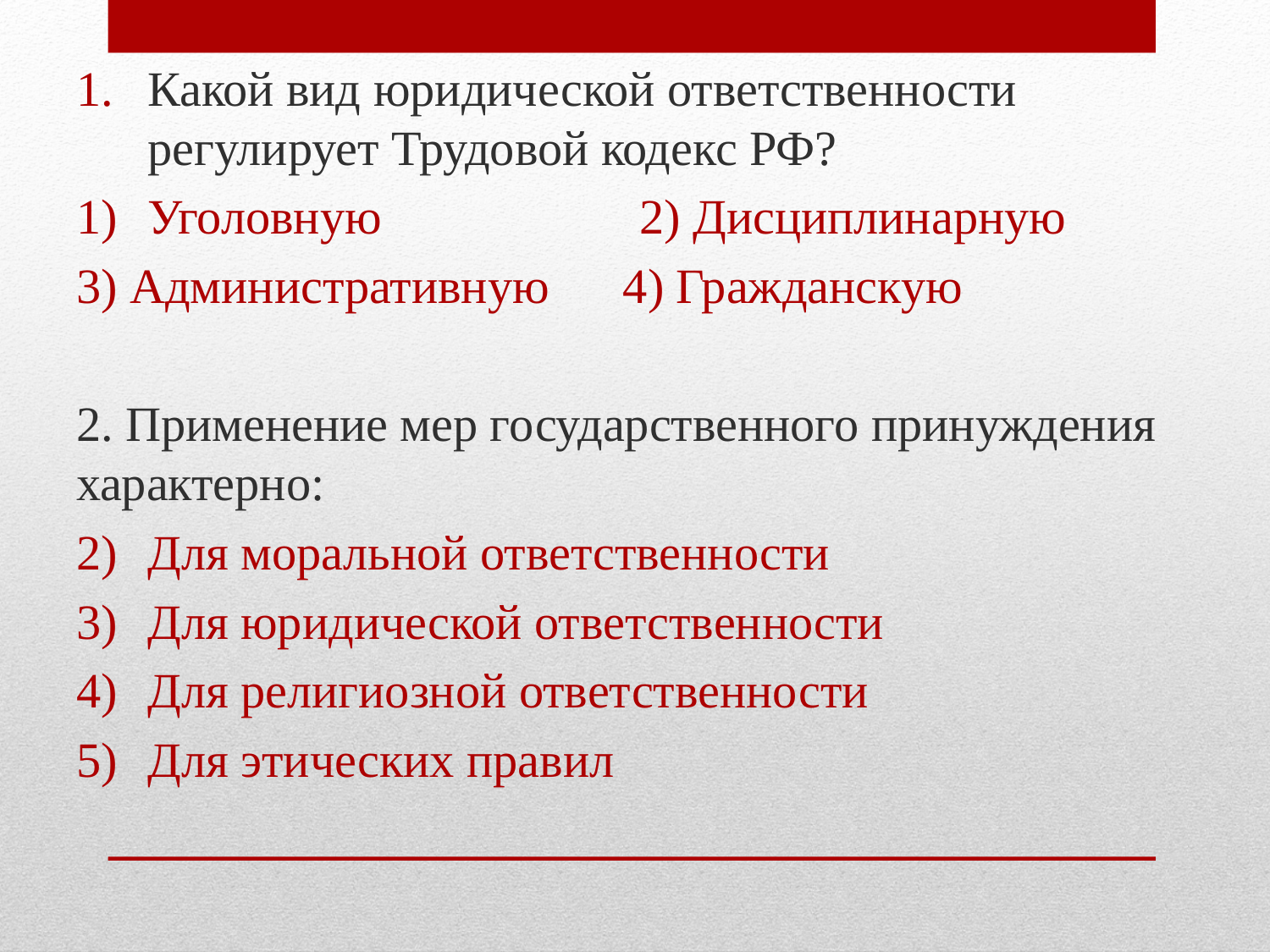

Какой вид юридической ответственности регулирует Трудовой кодекс РФ?
Уголовную                     2) Дисциплинарную
3) Административную      4) Гражданскую

2. Применение мер государственного принуждения характерно:
Для моральной ответственности
Для юридической ответственности
Для религиозной ответственности
Для этических правил

#